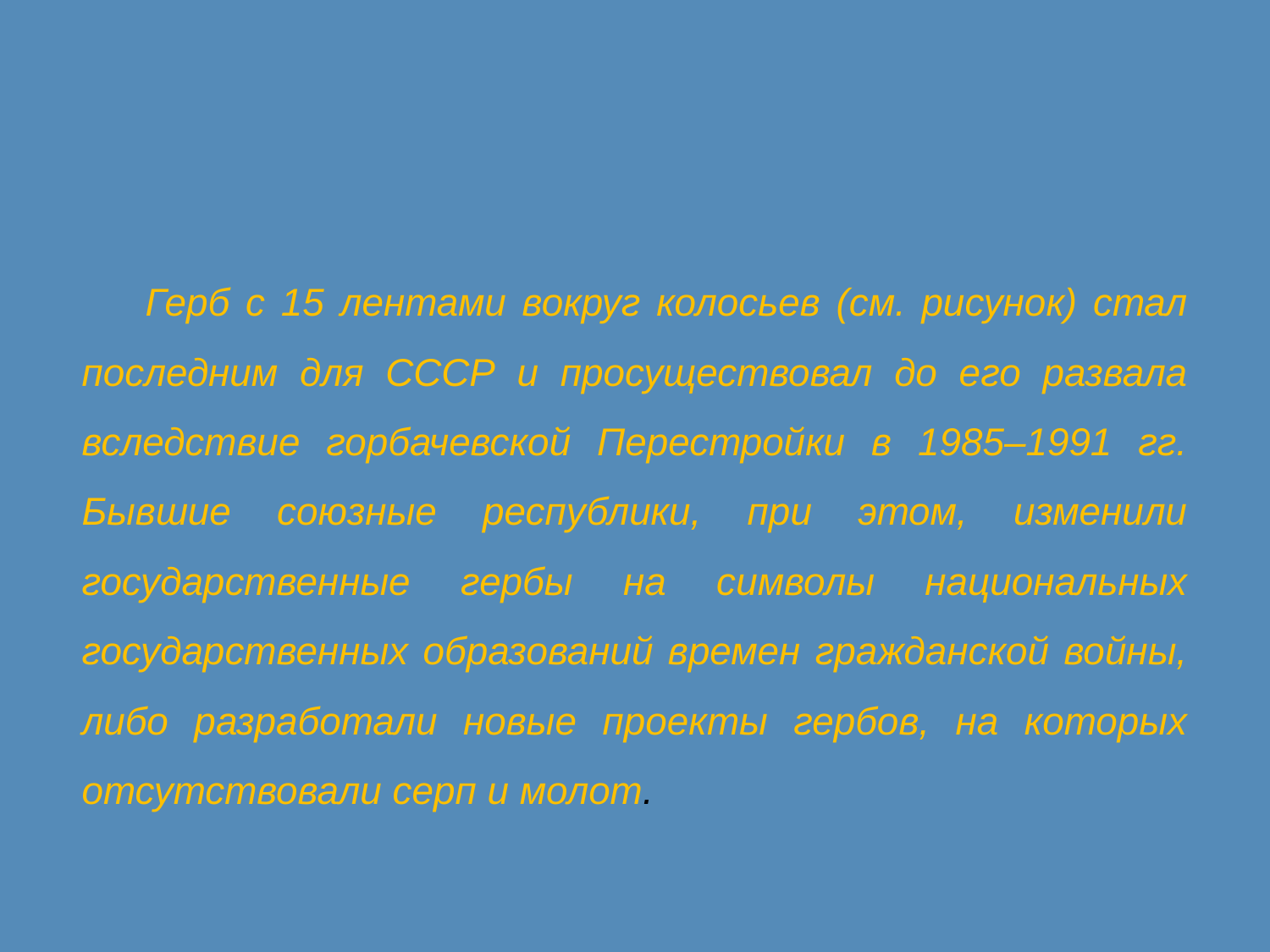

Герб с 15 лентами вокруг колосьев (см. рисунок) стал последним для СССР и просуществовал до его развала вследствие горбачевской Перестройки в 1985–1991 гг. Бывшие союзные республики, при этом, изменили государственные гербы на символы национальных государственных образований времен гражданской войны, либо разработали новые проекты гербов, на которых отсутствовали серп и молот.